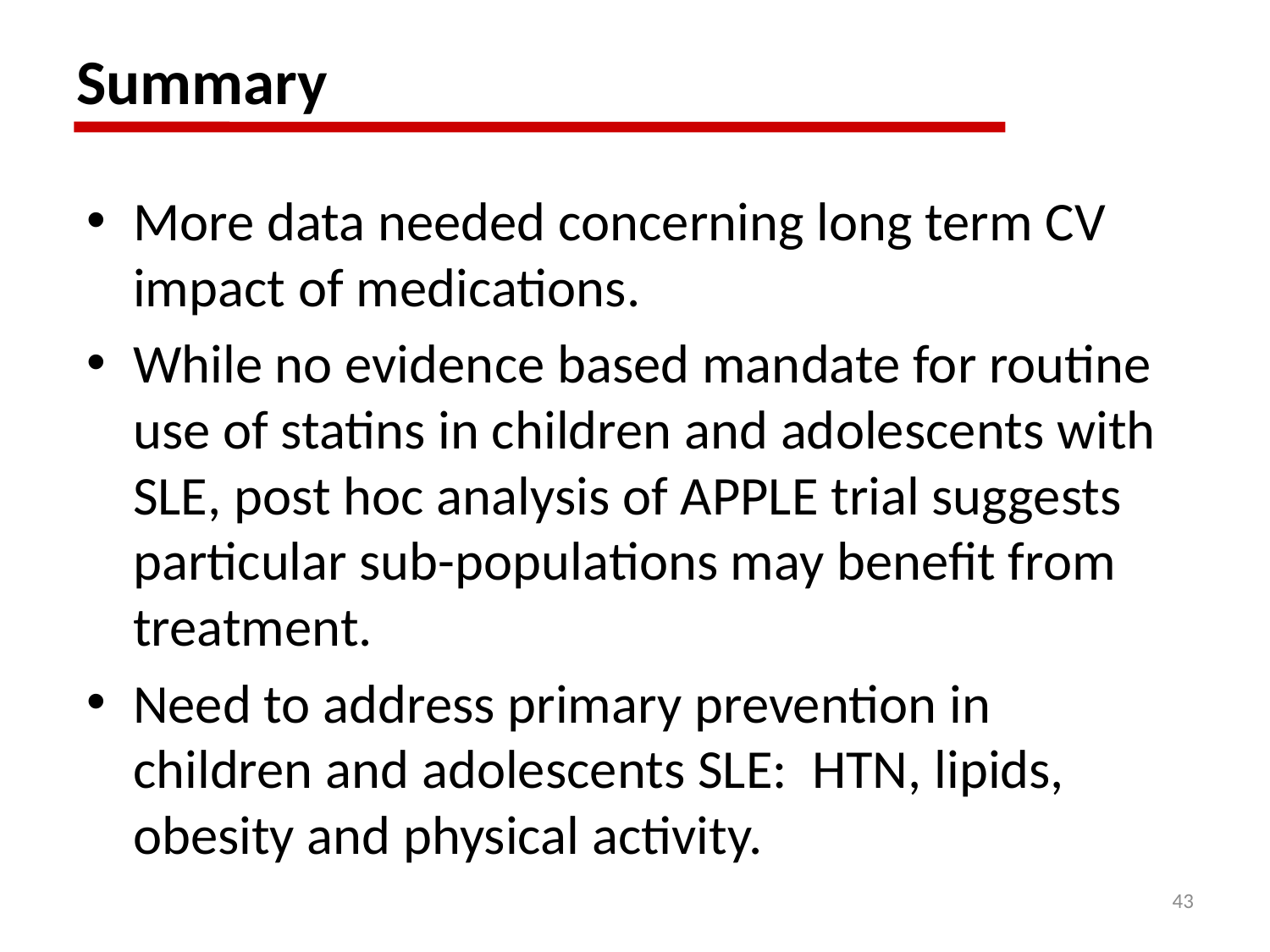

# Summary

More data needed concerning long term CV impact of medications.
While no evidence based mandate for routine use of statins in children and adolescents with SLE, post hoc analysis of APPLE trial suggests particular sub-populations may benefit from treatment.
Need to address primary prevention in children and adolescents SLE:  HTN, lipids, obesity and physical activity.

43